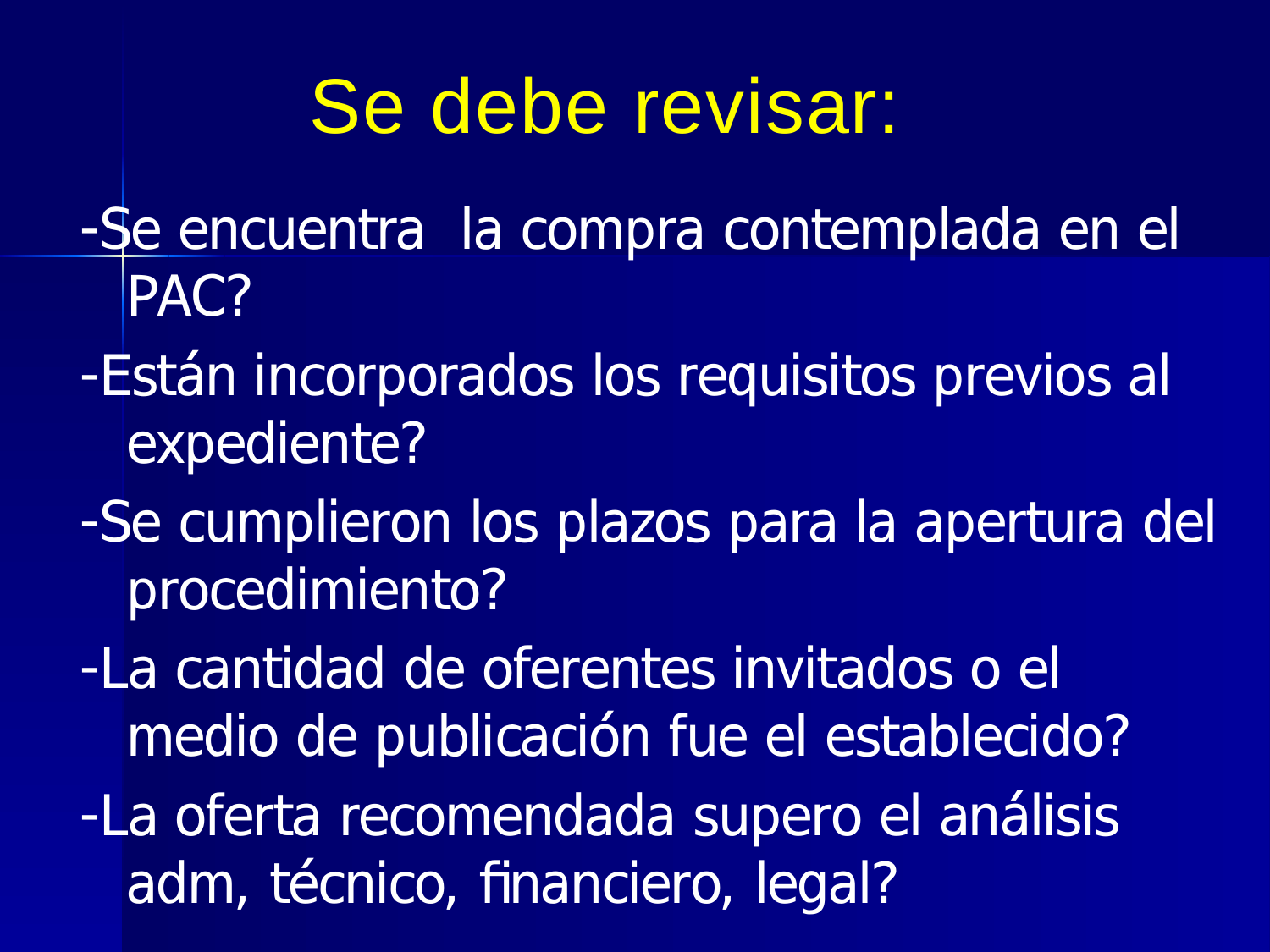

Se debe revisar:
-Se encuentra  la compra contemplada en el PAC?
-Están incorporados los requisitos previos al expediente?
-Se cumplieron los plazos para la apertura del procedimiento?
-La cantidad de oferentes invitados o el medio de publicación fue el establecido?
-La oferta recomendada supero el análisis adm, técnico, financiero, legal?